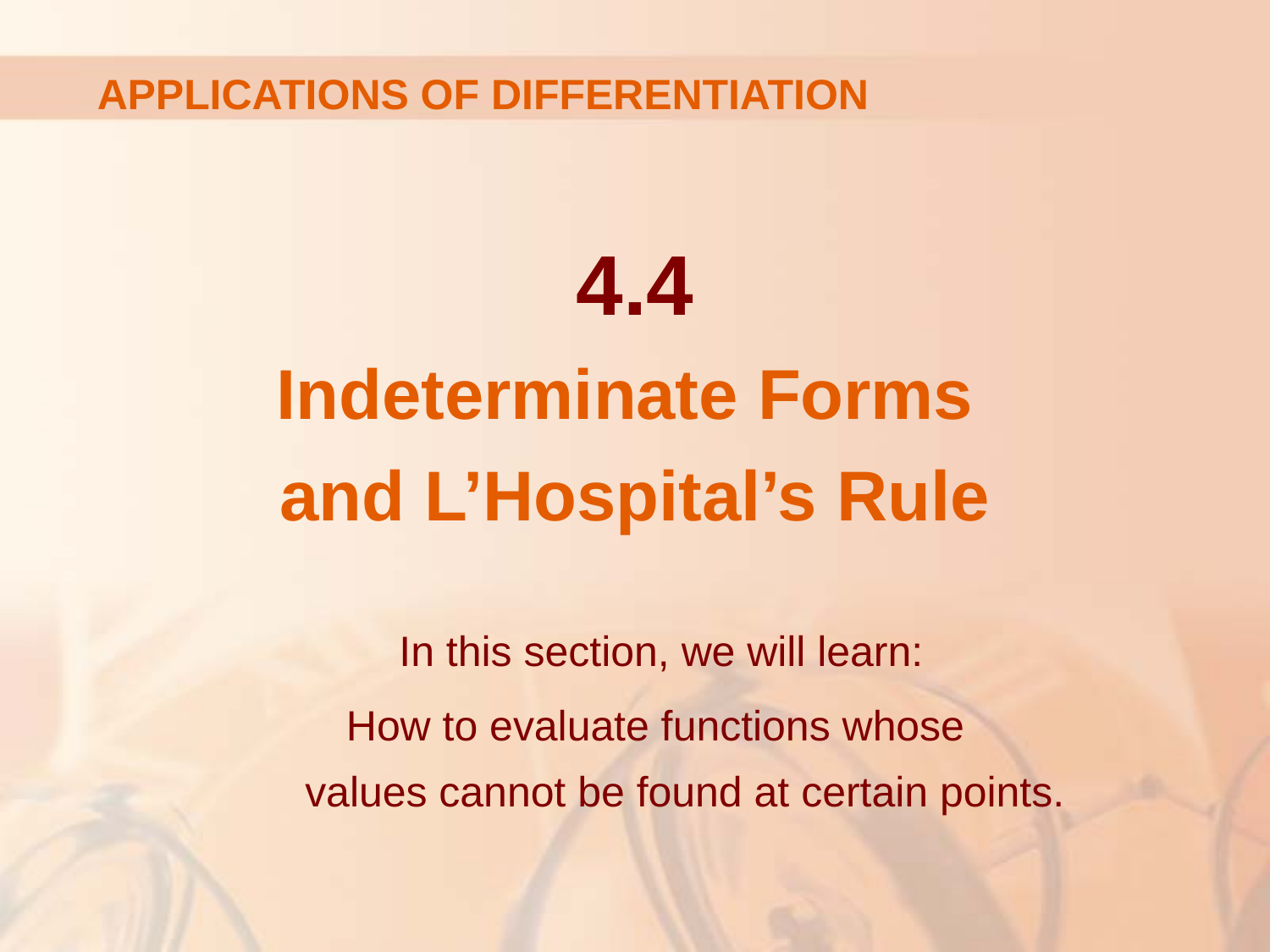

APPLICATIONS OF DIFFERENTIATION
4.4
Indeterminate Forms
and L’Hospital’s Rule

In this section, we will learn:
How to evaluate functions whose
values cannot be found at certain points.